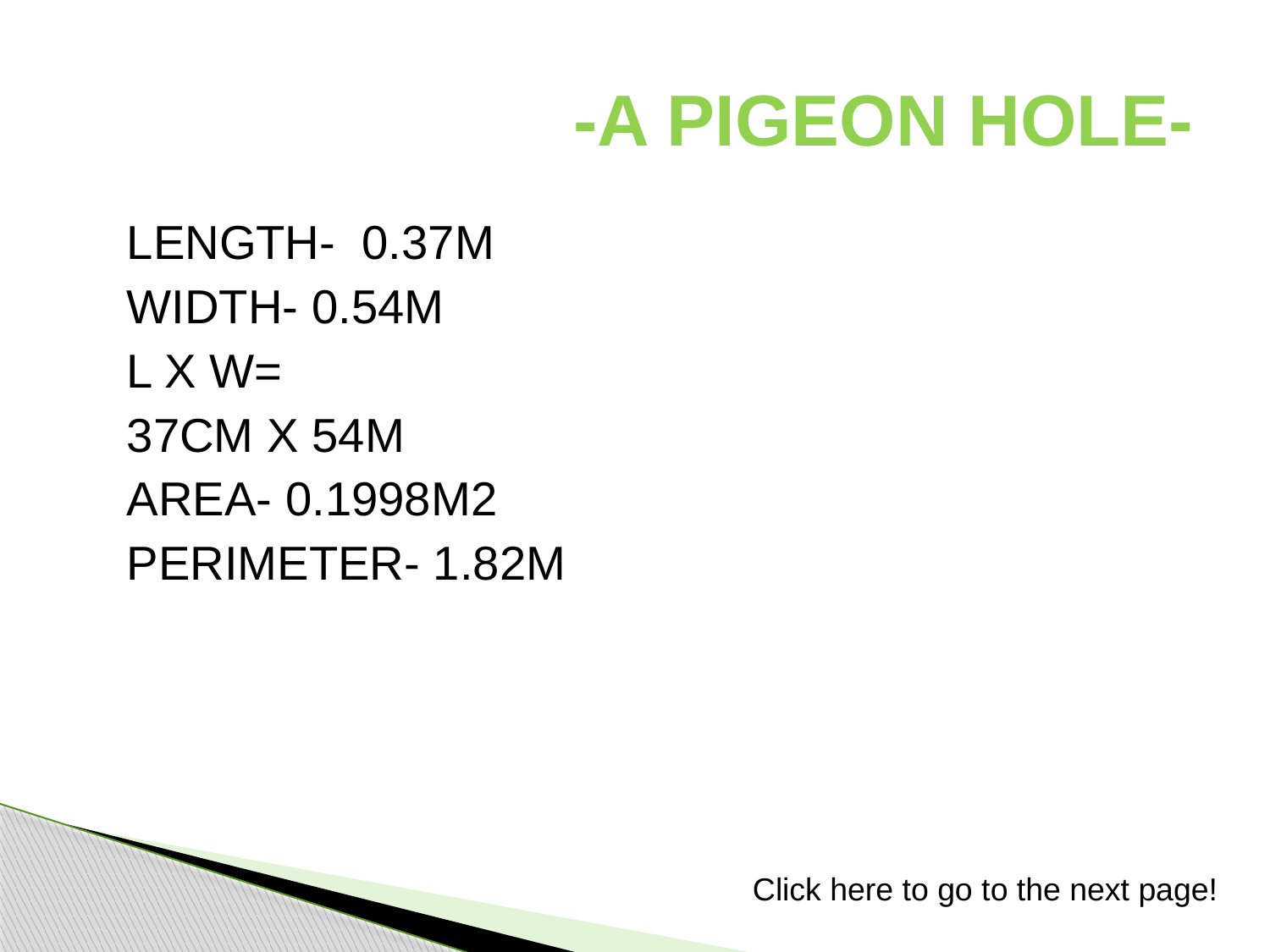

# -A PIGEON HOLE-
	LENGTH-  0.37M
	WIDTH- 0.54M
	L X W=
	37CM X 54M
	AREA- 0.1998M2
	PERIMETER- 1.82M
Click here to go to the next page!